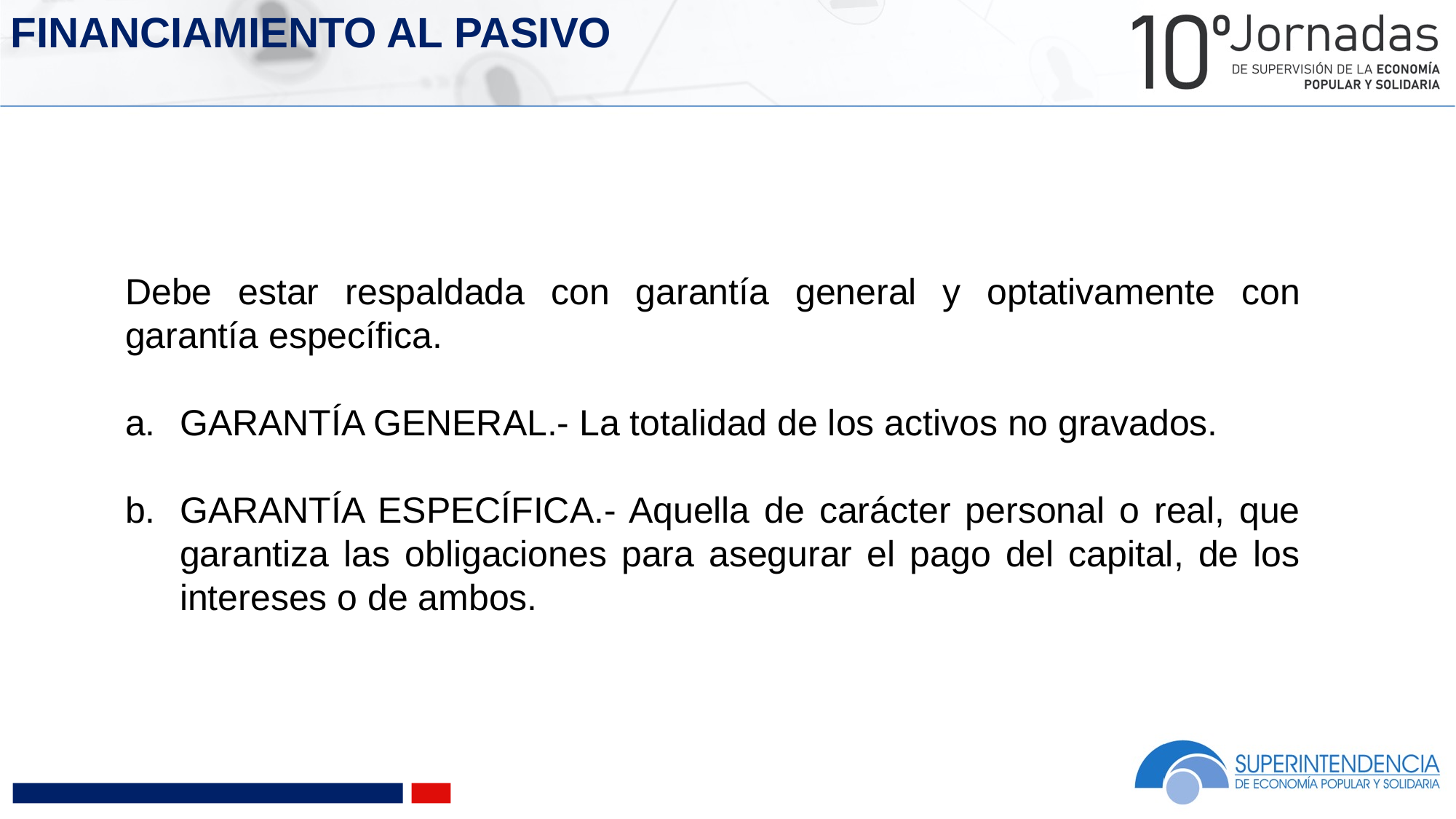

FINANCIAMIENTO AL PASIVO

Debe estar respaldada con garantía general y optativamente con garantía específica.

GARANTÍA GENERAL.- La totalidad de los activos no gravados.

GARANTÍA ESPECÍFICA.- Aquella de carácter personal o real, que garantiza las obligaciones para asegurar el pago del capital, de los intereses o de ambos.